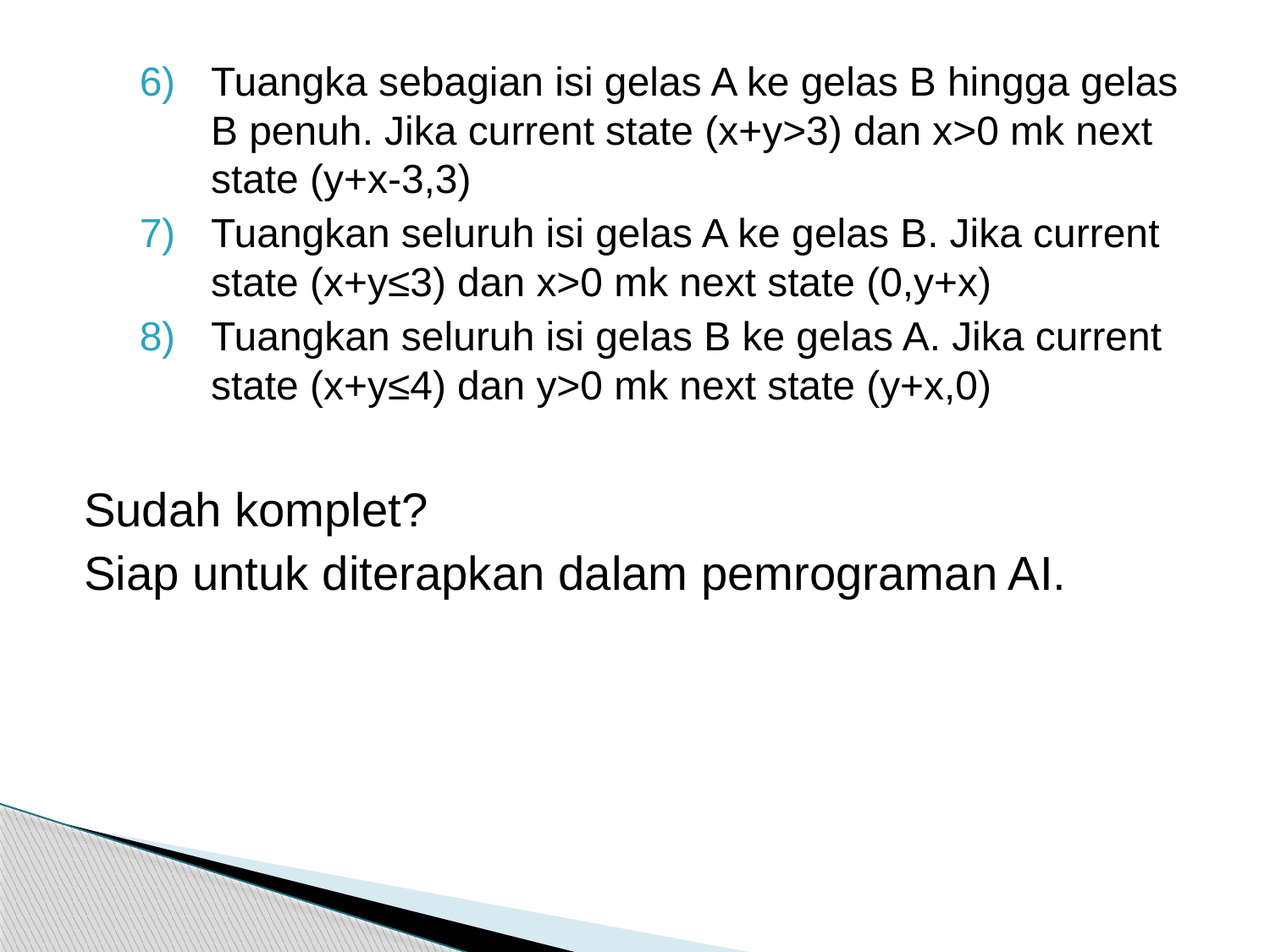

Tuangka sebagian isi gelas A ke gelas B hingga gelas B penuh. Jika current state (x+y>3) dan x>0 mk next state (y+x-3,3)
Tuangkan seluruh isi gelas A ke gelas B. Jika current state (x+y≤3) dan x>0 mk next state (0,y+x)
Tuangkan seluruh isi gelas B ke gelas A. Jika current state (x+y≤4) dan y>0 mk next state (y+x,0)

Sudah komplet?
Siap untuk diterapkan dalam pemrograman AI.